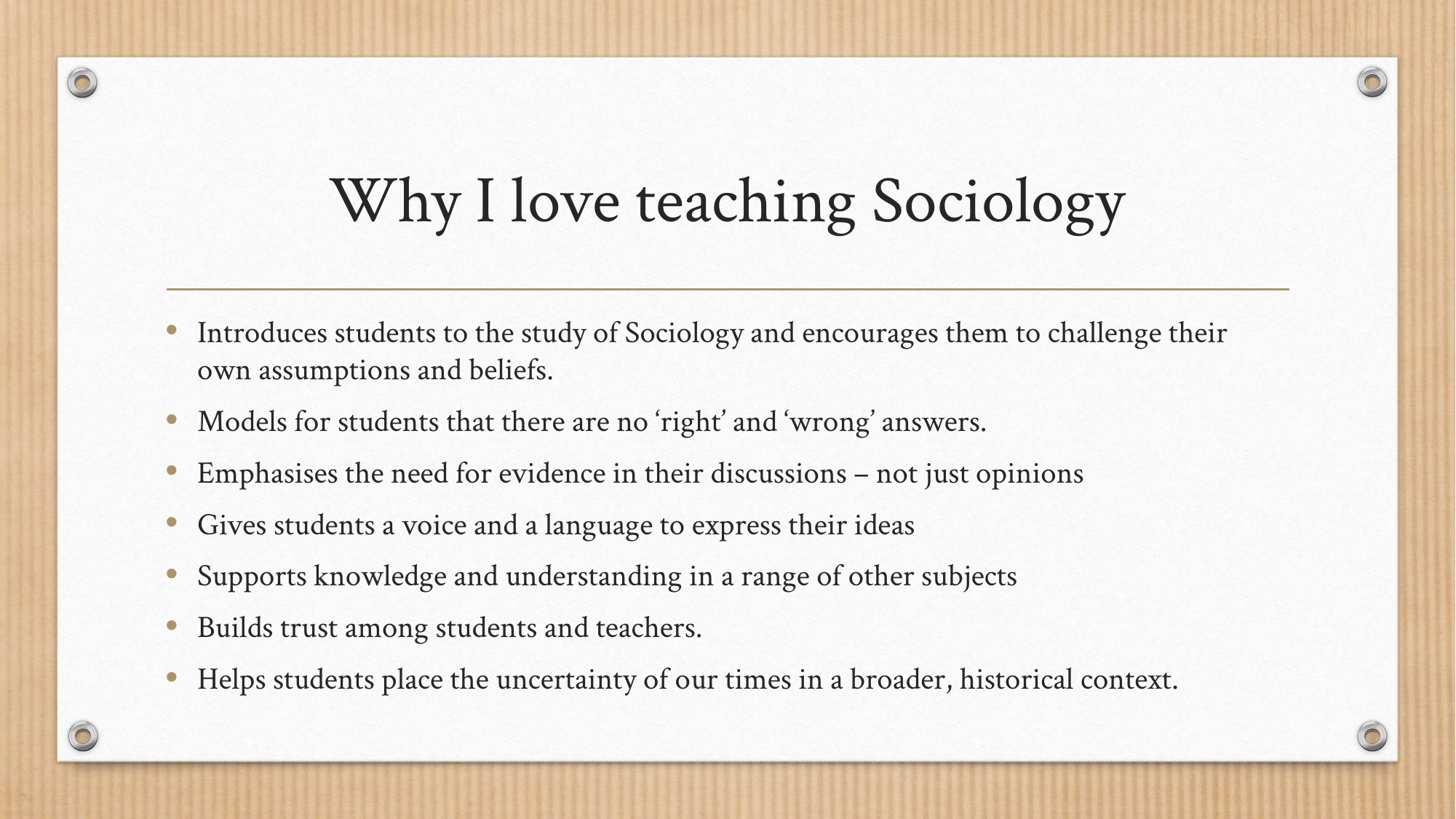

# Why I love teaching Sociology
Introduces students to the study of Sociology and encourages them to challenge their own assumptions and beliefs.
Models for students that there are no ‘right’ and ‘wrong’ answers.
Emphasises the need for evidence in their discussions – not just opinions
Gives students a voice and a language to express their ideas
Supports knowledge and understanding in a range of other subjects
Builds trust among students and teachers.
Helps students place the uncertainty of our times in a broader, historical context.